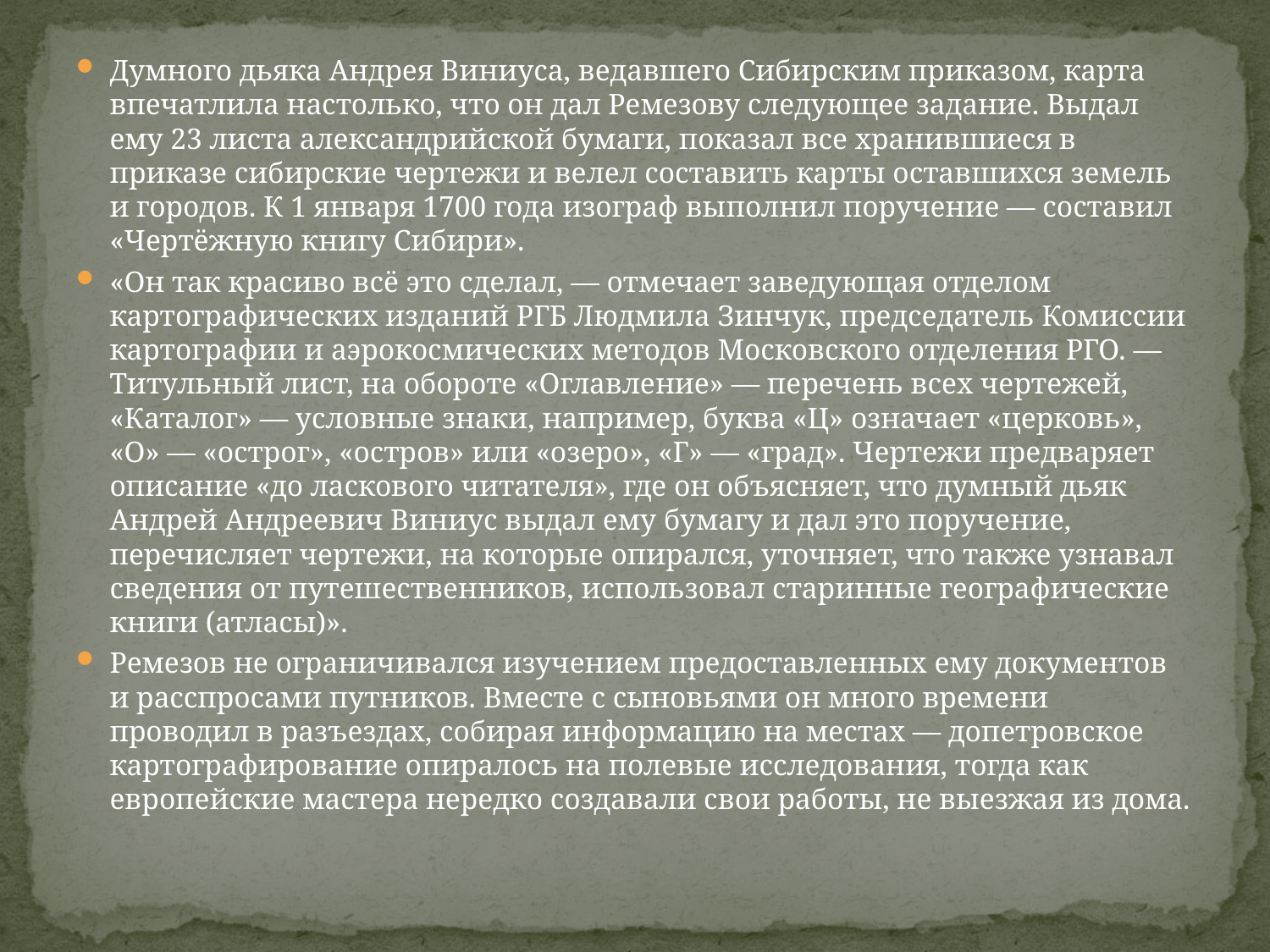

Думного дьяка Андрея Виниуса, ведавшего Сибирским приказом, карта впечатлила настолько, что он дал Ремезову следующее задание. Выдал ему 23 листа александрийской бумаги, показал все хранившиеся в приказе сибирские чертежи и велел составить карты оставшихся земель и городов. К 1 января 1700 года изограф выполнил поручение — составил «Чертёжную книгу Сибири».
«Он так красиво всё это сделал, — отмечает заведующая отделом картографических изданий РГБ Людмила Зинчук, председатель Комиссии картографии и аэрокосмических методов Московского отделения РГО. — Титульный лист, на обороте «Оглавление» — перечень всех чертежей, «Каталог» — условные знаки, например, буква «Ц» означает «церковь», «О» — «острог», «остров» или «озеро», «Г» — «град». Чертежи предваряет описание «до ласкового читателя», где он объясняет, что думный дьяк Андрей Андреевич Виниус выдал ему бумагу и дал это поручение, перечисляет чертежи, на которые опирался, уточняет, что также узнавал сведения от путешественников, использовал старинные географические книги (атласы)».
Ремезов не ограничивался изучением предоставленных ему документов и расспросами путников. Вместе с сыновьями он много времени проводил в разъездах, собирая информацию на местах — допетровское картографирование опиралось на полевые исследования, тогда как европейские мастера нередко создавали свои работы, не выезжая из дома.